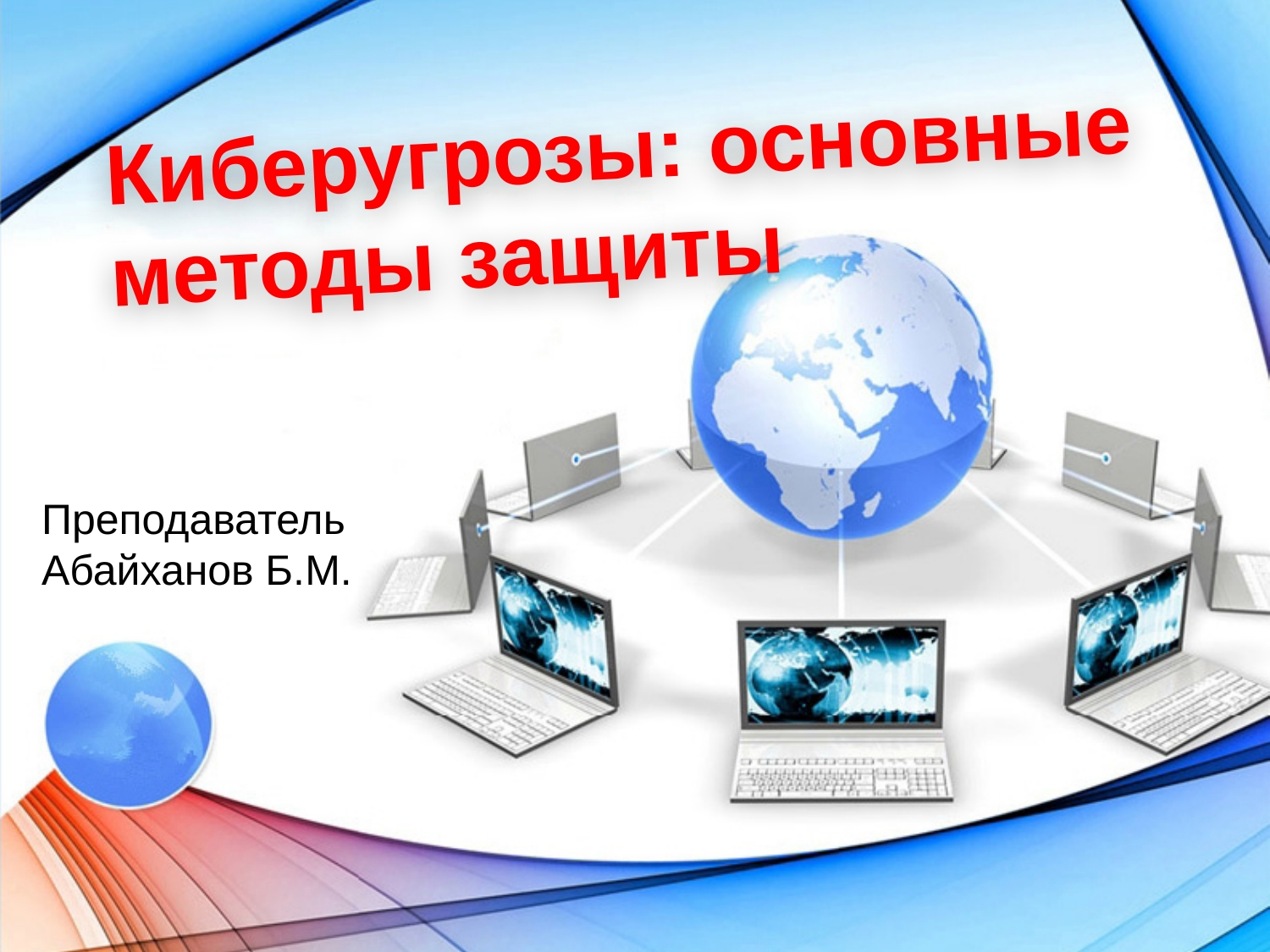

Киберугрозы: основные методы защиты
Преподаватель Абайханов Б.М.